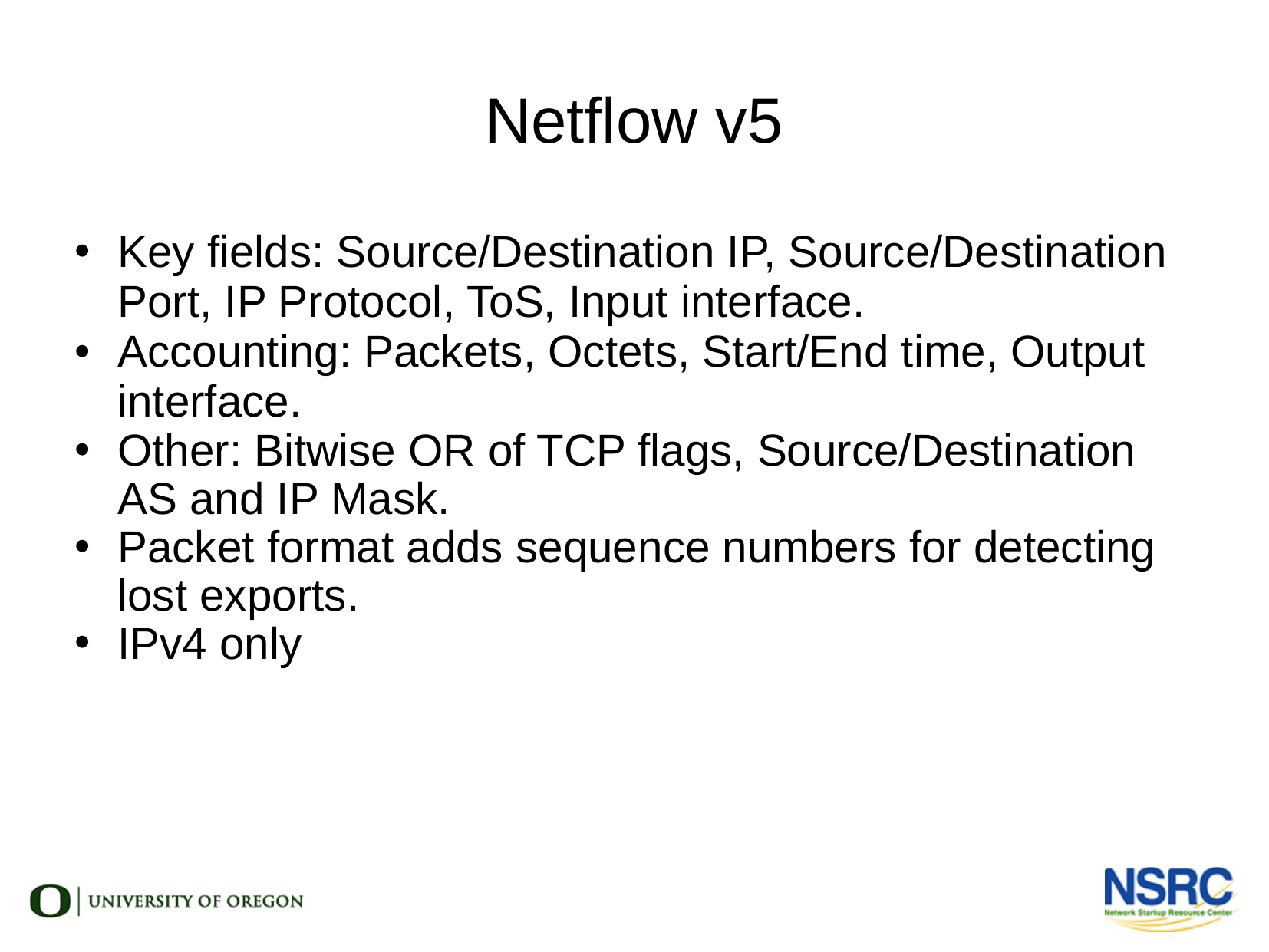

Netflow v5
Key fields: Source/Destination IP, Source/Destination Port, IP Protocol, ToS, Input interface.
Accounting: Packets, Octets, Start/End time, Output interface.
Other: Bitwise OR of TCP flags, Source/Destination AS and IP Mask.
Packet format adds sequence numbers for detecting lost exports.
IPv4 only